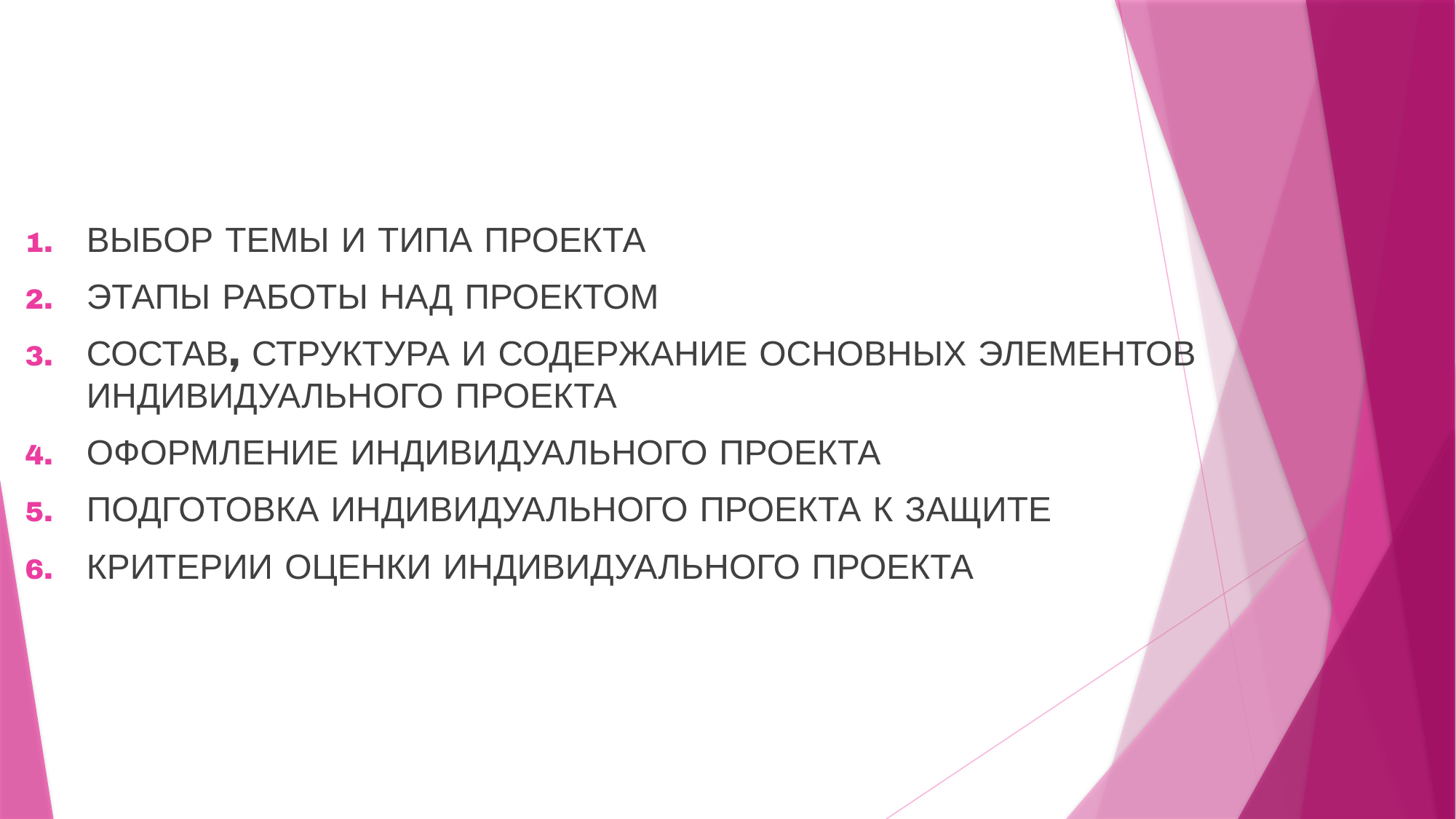

ВЫБОР ТЕМЫ И ТИПА ПРОЕКТА
ЭТАПЫ РАБОТЫ НАД ПРОЕКТОМ
СОСТАВ, СТРУКТУРА И СОДЕРЖАНИЕ ОСНОВНЫХ ЭЛЕМЕНТОВ ИНДИВИДУАЛЬНОГО ПРОЕКТА
ОФОРМЛЕНИЕ ИНДИВИДУАЛЬНОГО ПРОЕКТА
ПОДГОТОВКА ИНДИВИДУАЛЬНОГО ПРОЕКТА К ЗАЩИТЕ
КРИТЕРИИ ОЦЕНКИ ИНДИВИДУАЛЬНОГО ПРОЕКТА